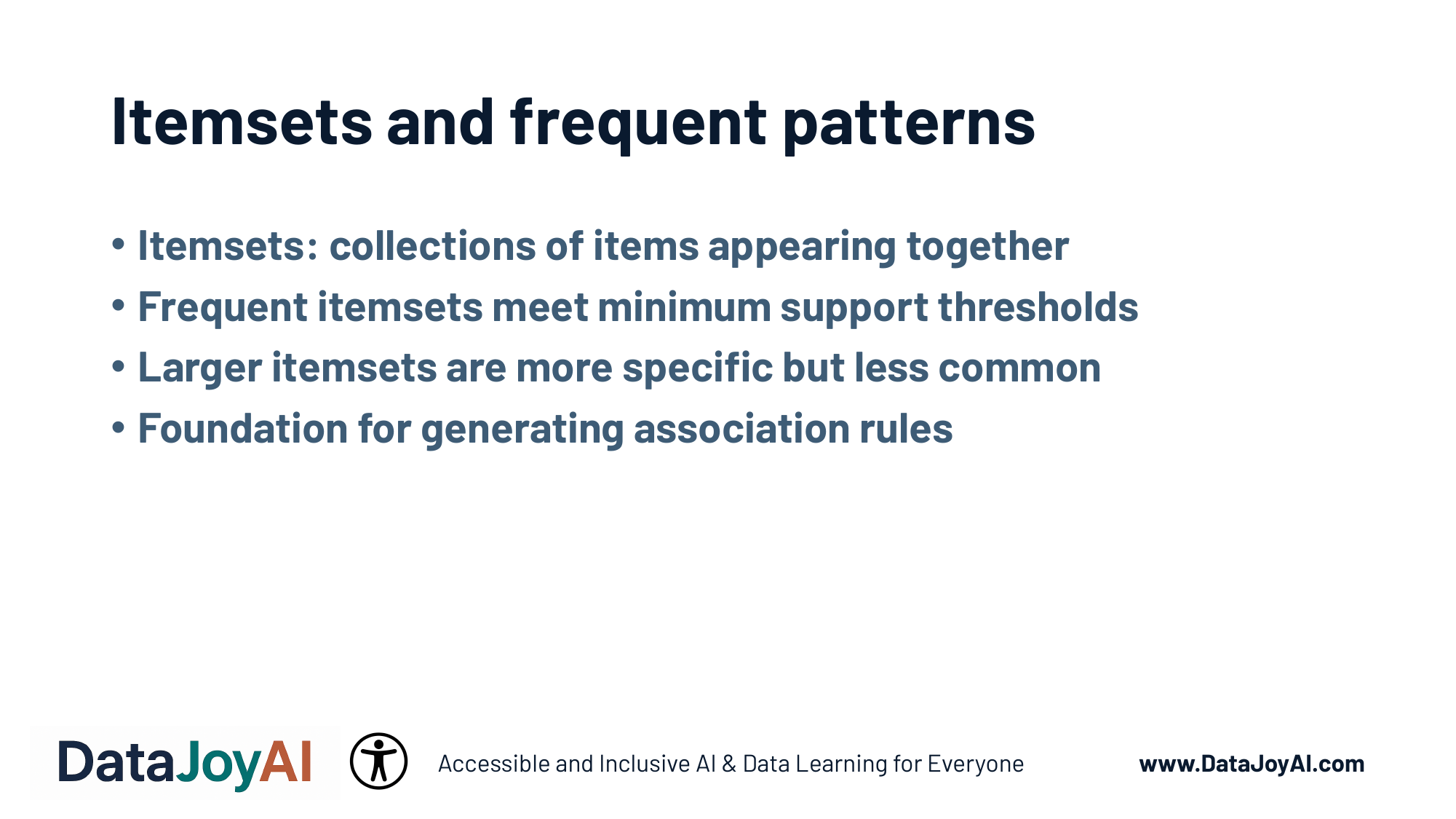

# Itemsets and frequent patterns
Itemsets: collections of items appearing together
Frequent itemsets meet minimum support thresholds
Larger itemsets are more specific but less common
Foundation for generating association rules